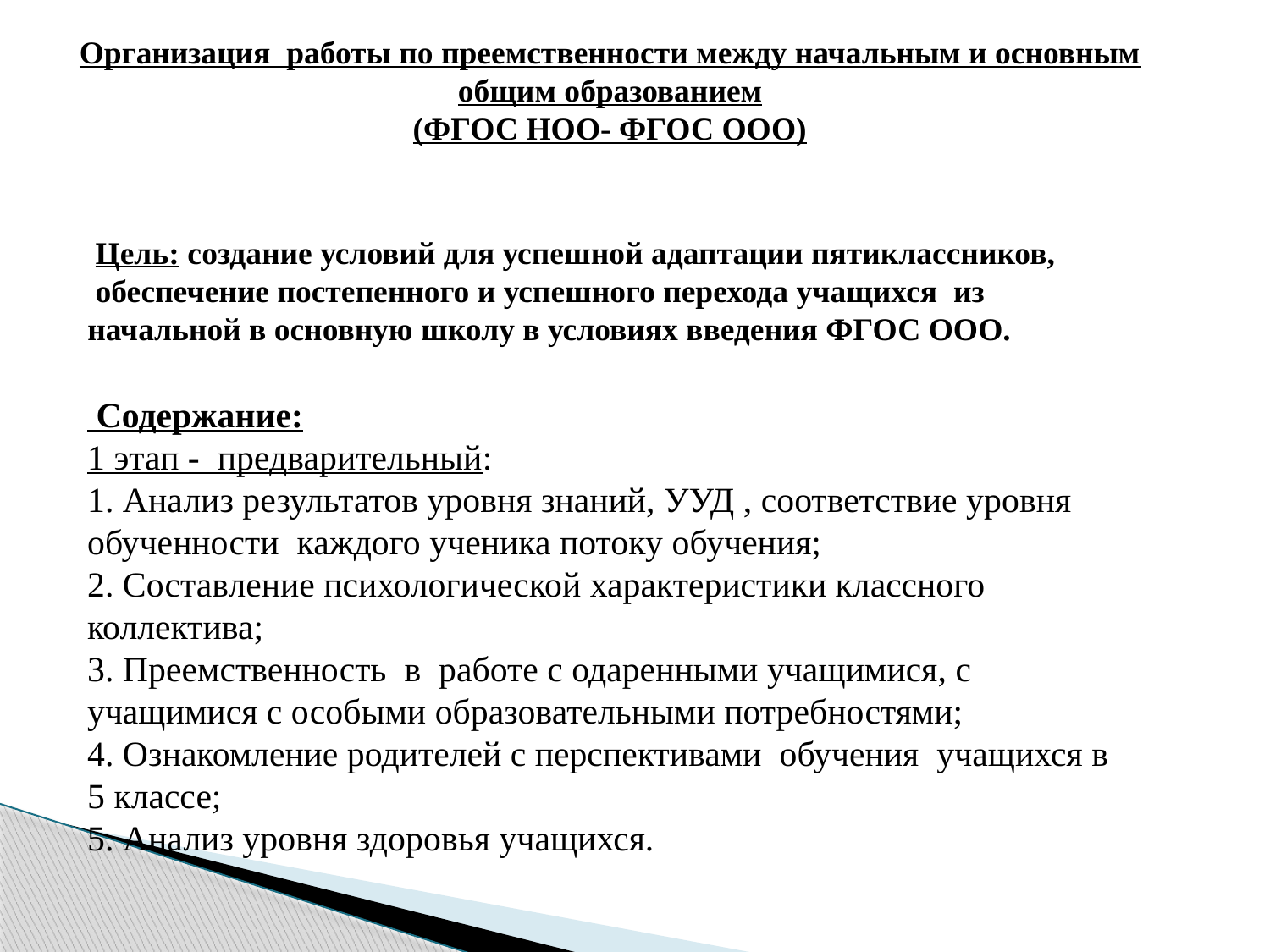

Организация  работы по преемственности между начальным и основным общим образованием
(ФГОС НОО- ФГОС ООО)
 Цель: создание условий для успешной адаптации пятиклассников,
 обеспечение постепенного и успешного перехода учащихся  из
начальной в основную школу в условиях введения ФГОС ООО.
 Содержание:
1 этап -  предварительный:
1. Анализ результатов уровня знаний, УУД , соответствие уровня обученности  каждого ученика потоку обучения;
2. Составление психологической характеристики классного коллектива;
3. Преемственность  в  работе с одаренными учащимися, с учащимися с особыми образовательными потребностями;
4. Ознакомление родителей с перспективами  обучения  учащихся в 5 классе;
5. Анализ уровня здоровья учащихся.